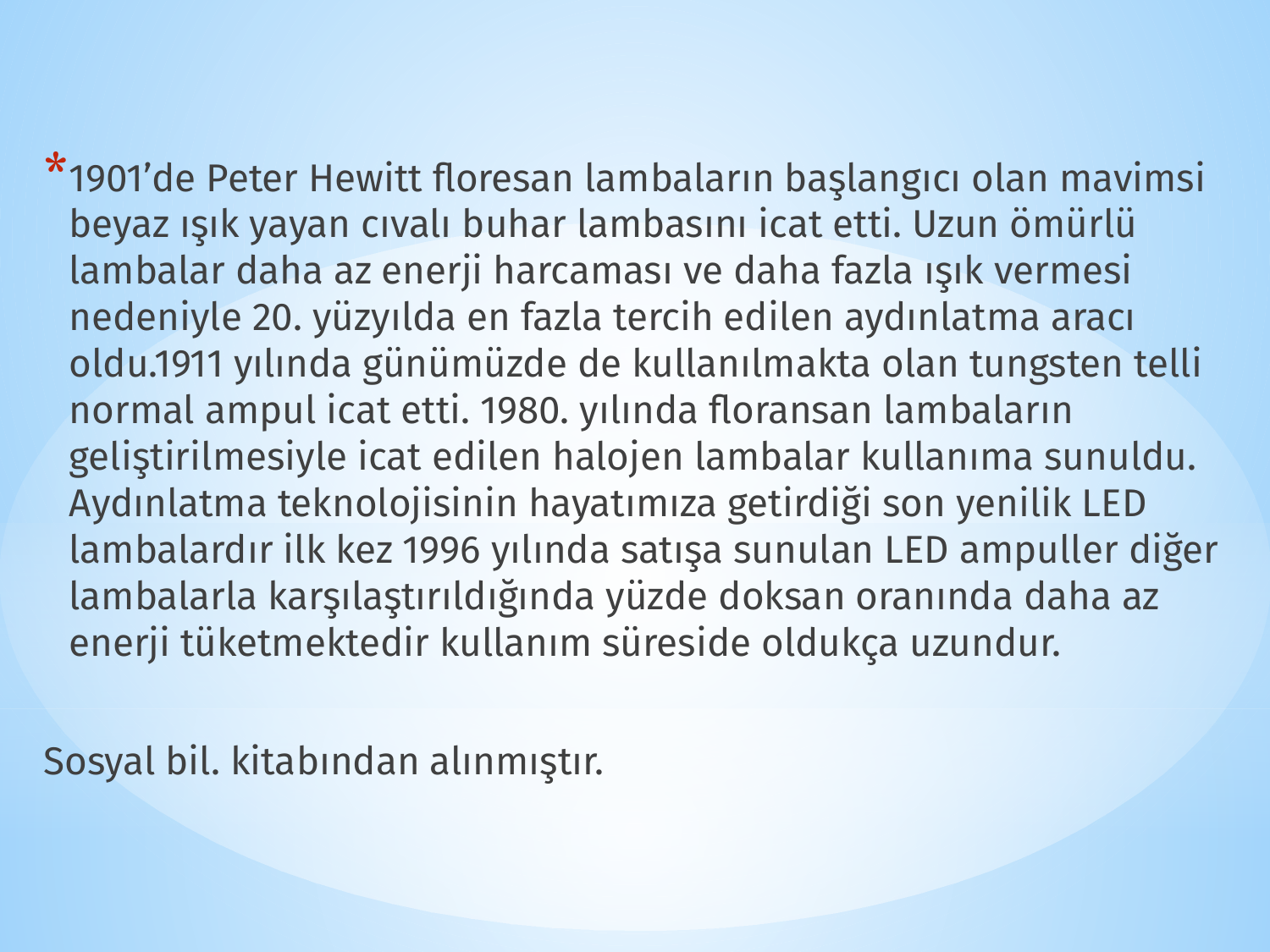

1901’de Peter Hewitt floresan lambaların başlangıcı olan mavimsi beyaz ışık yayan cıvalı buhar lambasını icat etti. Uzun ömürlü lambalar daha az enerji harcaması ve daha fazla ışık vermesi nedeniyle 20. yüzyılda en fazla tercih edilen aydınlatma aracı oldu.1911 yılında günümüzde de kullanılmakta olan tungsten telli normal ampul icat etti. 1980. yılında floransan lambaların geliştirilmesiyle icat edilen halojen lambalar kullanıma sunuldu. Aydınlatma teknolojisinin hayatımıza getirdiği son yenilik LED lambalardır ilk kez 1996 yılında satışa sunulan LED ampuller diğer lambalarla karşılaştırıldığında yüzde doksan oranında daha az enerji tüketmektedir kullanım süreside oldukça uzundur.

Sosyal bil. kitabından alınmıştır.